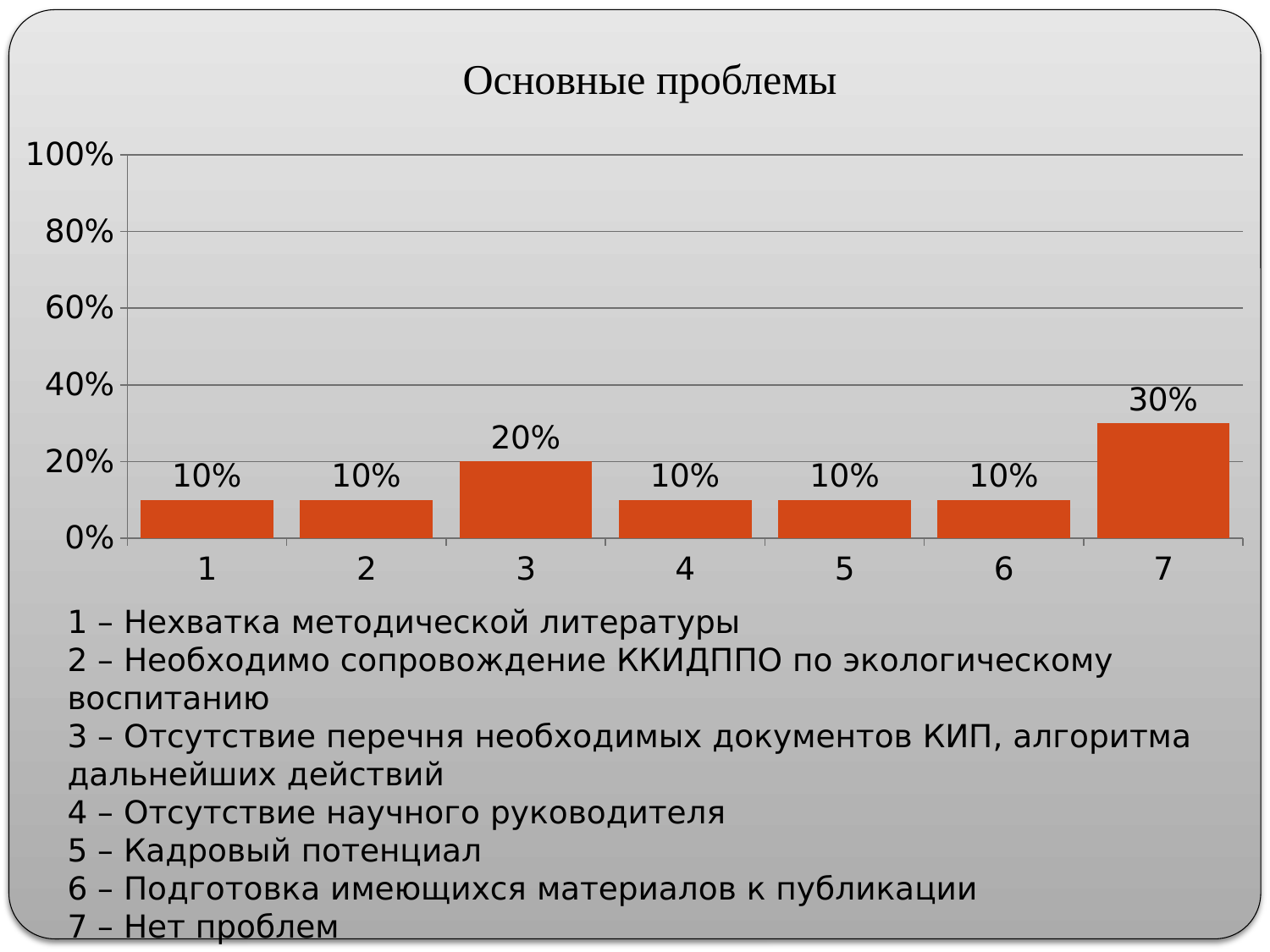

Основные проблемы

### Chart

| Category | Ряд 1 |
|---|---|
| 1 | 0.1 |
| 2 | 0.1 |
| 3 | 0.2 |
| 4 | 0.1 |
| 5 | 0.1 |
| 6 | 0.1 |
| 7 | 0.30000000000000004 |
1 – Нехватка методической литературы
2 – Необходимо сопровождение ККИДППО по экологическому воспитанию
3 – Отсутствие перечня необходимых документов КИП, алгоритма дальнейших действий
4 – Отсутствие научного руководителя
5 – Кадровый потенциал
6 – Подготовка имеющихся материалов к публикации
7 – Нет проблем